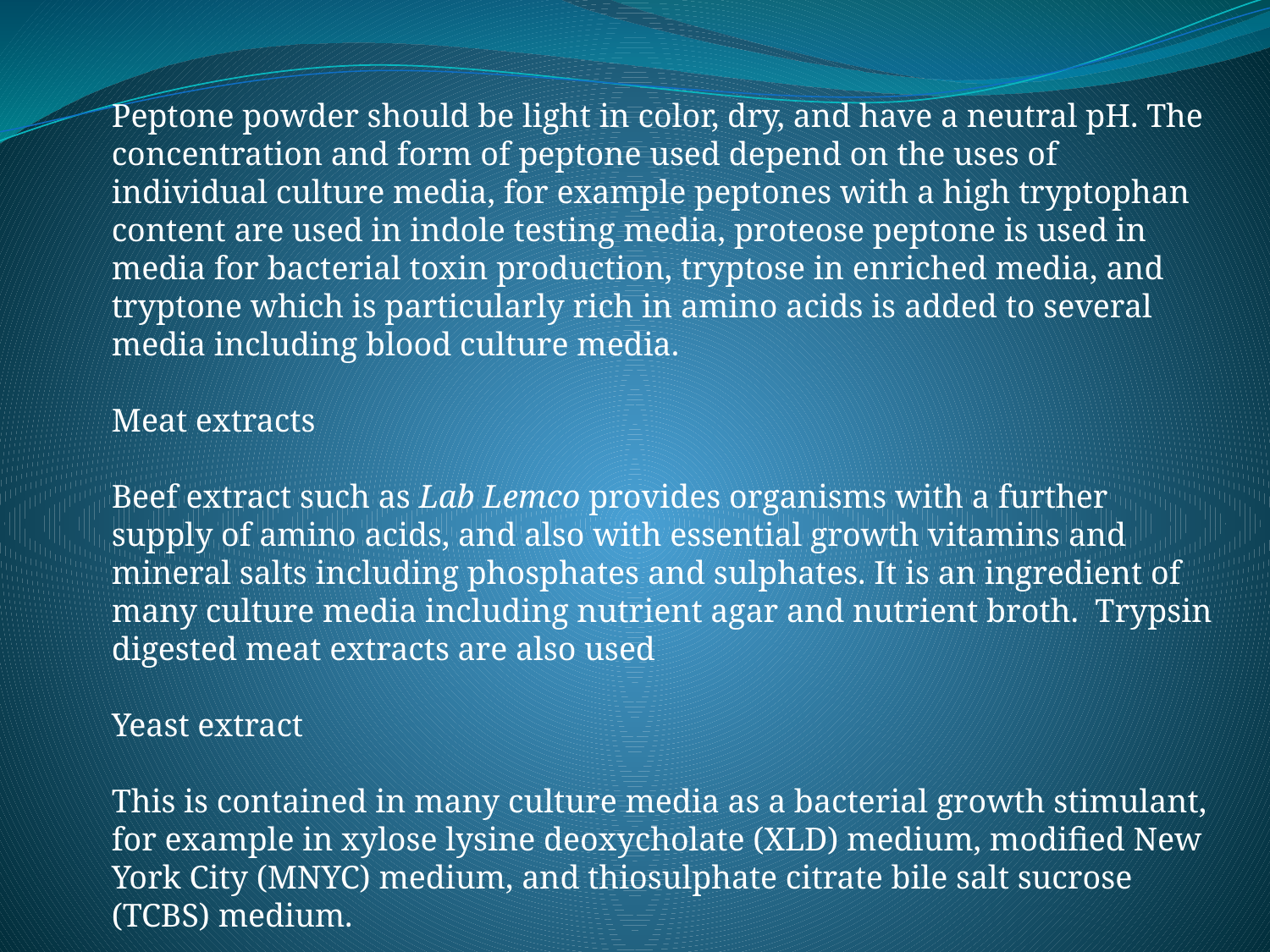

Peptone powder should be light in color, dry, and have a neutral pH. The concentration and form of peptone used depend on the uses of individual culture media, for example peptones with a high tryptophan content are used in indole testing media, proteose peptone is used in media for bacterial toxin production, tryptose in enriched media, and tryptone which is particularly rich in amino acids is added to several media including blood culture media.

Meat extracts

Beef extract such as Lab Lemco provides organisms with a further supply of amino acids, and also with essential growth vitamins and mineral salts including phosphates and sulphates. It is an ingredient of many culture media including nutrient agar and nutrient broth.  Trypsin digested meat extracts are also used

Yeast extract

This is contained in many culture media as a bacterial growth stimulant, for example in xylose lysine deoxycholate (XLD) medium, modified New York City (MNYC) medium, and thiosulphate citrate bile salt sucrose (TCBS) medium.